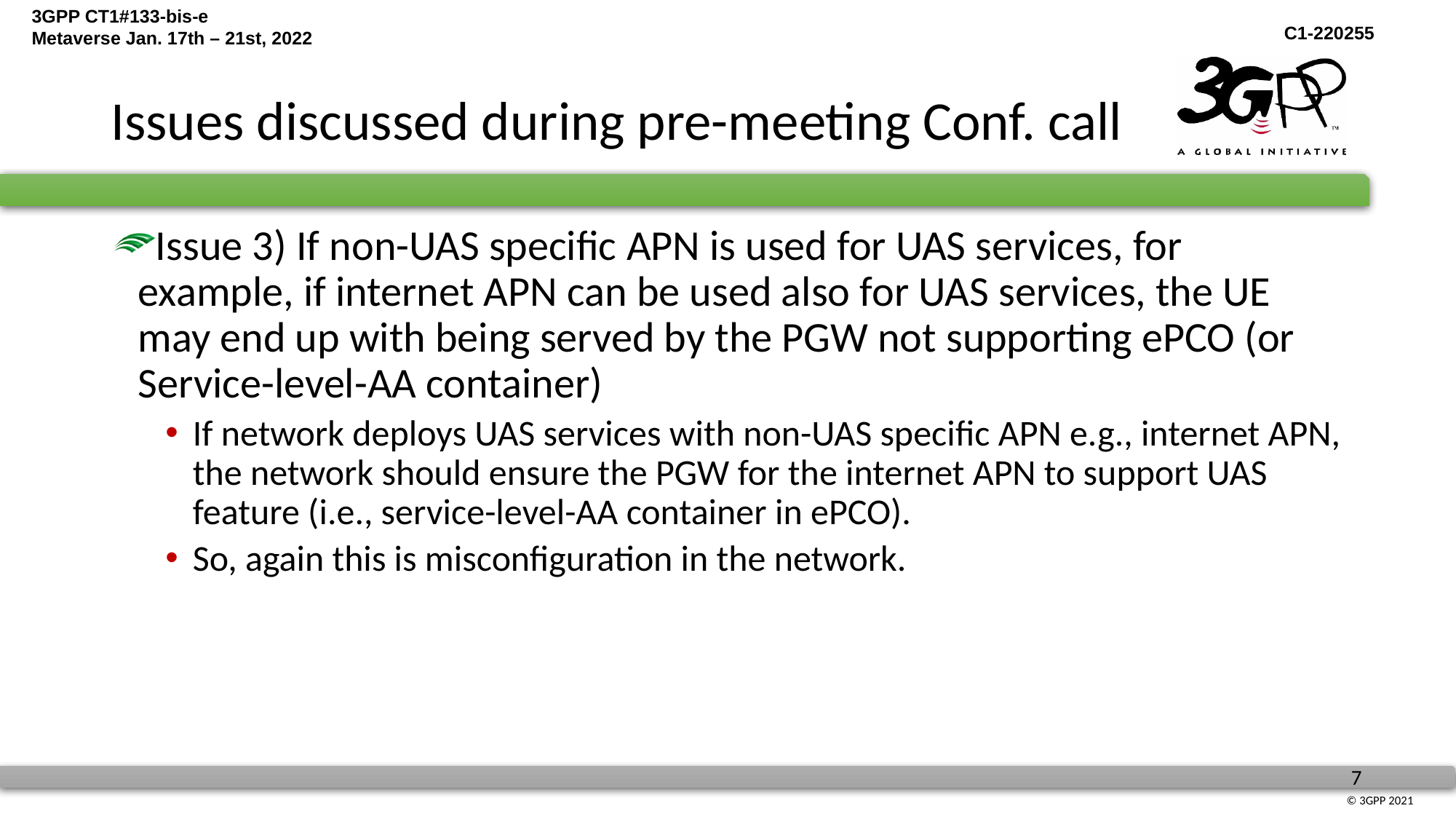

# Issues discussed during pre-meeting Conf. call
Issue 3) If non-UAS specific APN is used for UAS services, for example, if internet APN can be used also for UAS services, the UE may end up with being served by the PGW not supporting ePCO (or Service-level-AA container)
If network deploys UAS services with non-UAS specific APN e.g., internet APN, the network should ensure the PGW for the internet APN to support UAS feature (i.e., service-level-AA container in ePCO).
So, again this is misconfiguration in the network.